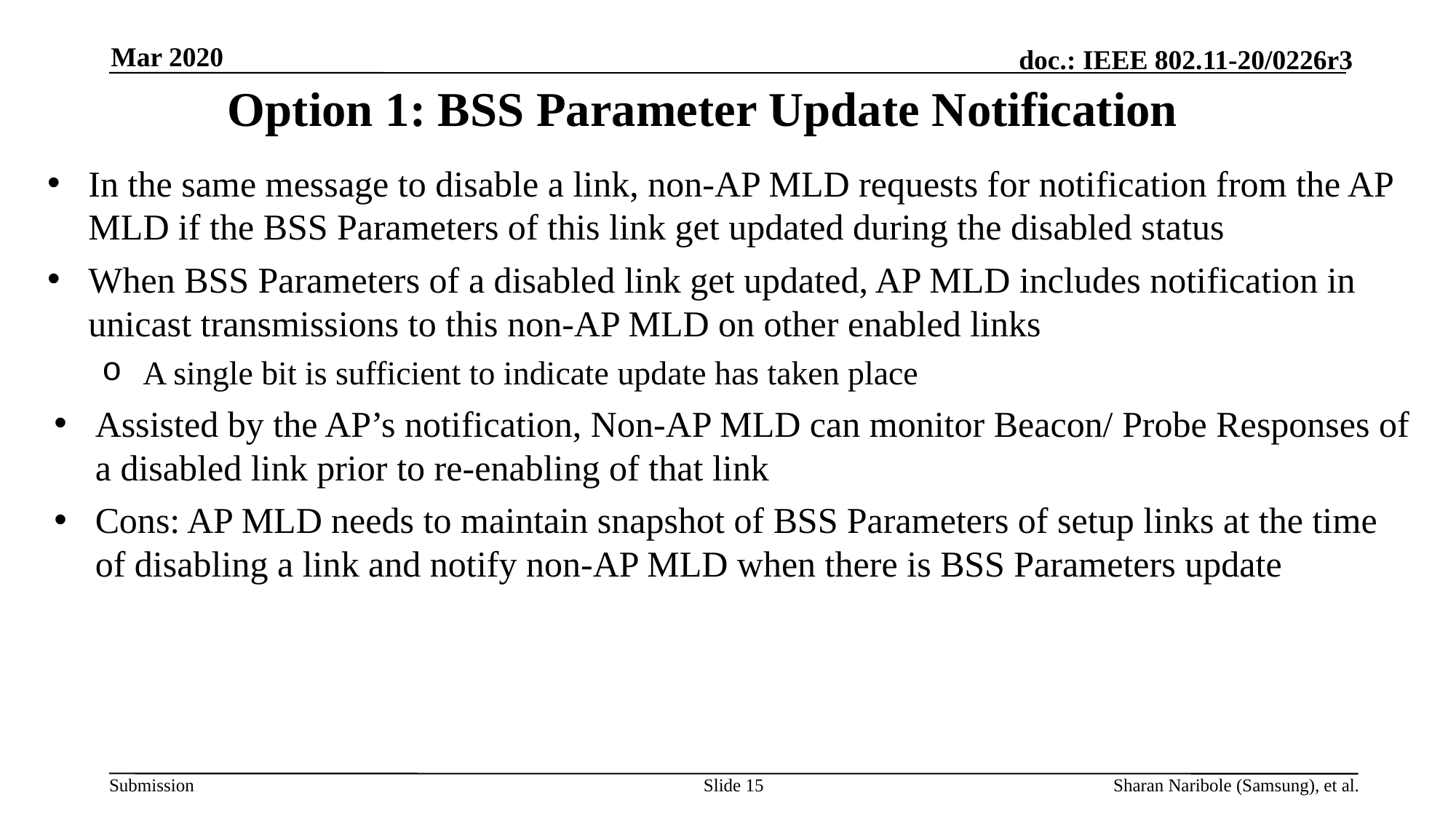

Mar 2020
# Option 1: BSS Parameter Update Notification
In the same message to disable a link, non-AP MLD requests for notification from the AP MLD if the BSS Parameters of this link get updated during the disabled status
When BSS Parameters of a disabled link get updated, AP MLD includes notification in unicast transmissions to this non-AP MLD on other enabled links
A single bit is sufficient to indicate update has taken place
Assisted by the AP’s notification, Non-AP MLD can monitor Beacon/ Probe Responses of a disabled link prior to re-enabling of that link
Cons: AP MLD needs to maintain snapshot of BSS Parameters of setup links at the time of disabling a link and notify non-AP MLD when there is BSS Parameters update
Slide 15
Sharan Naribole (Samsung), et al.